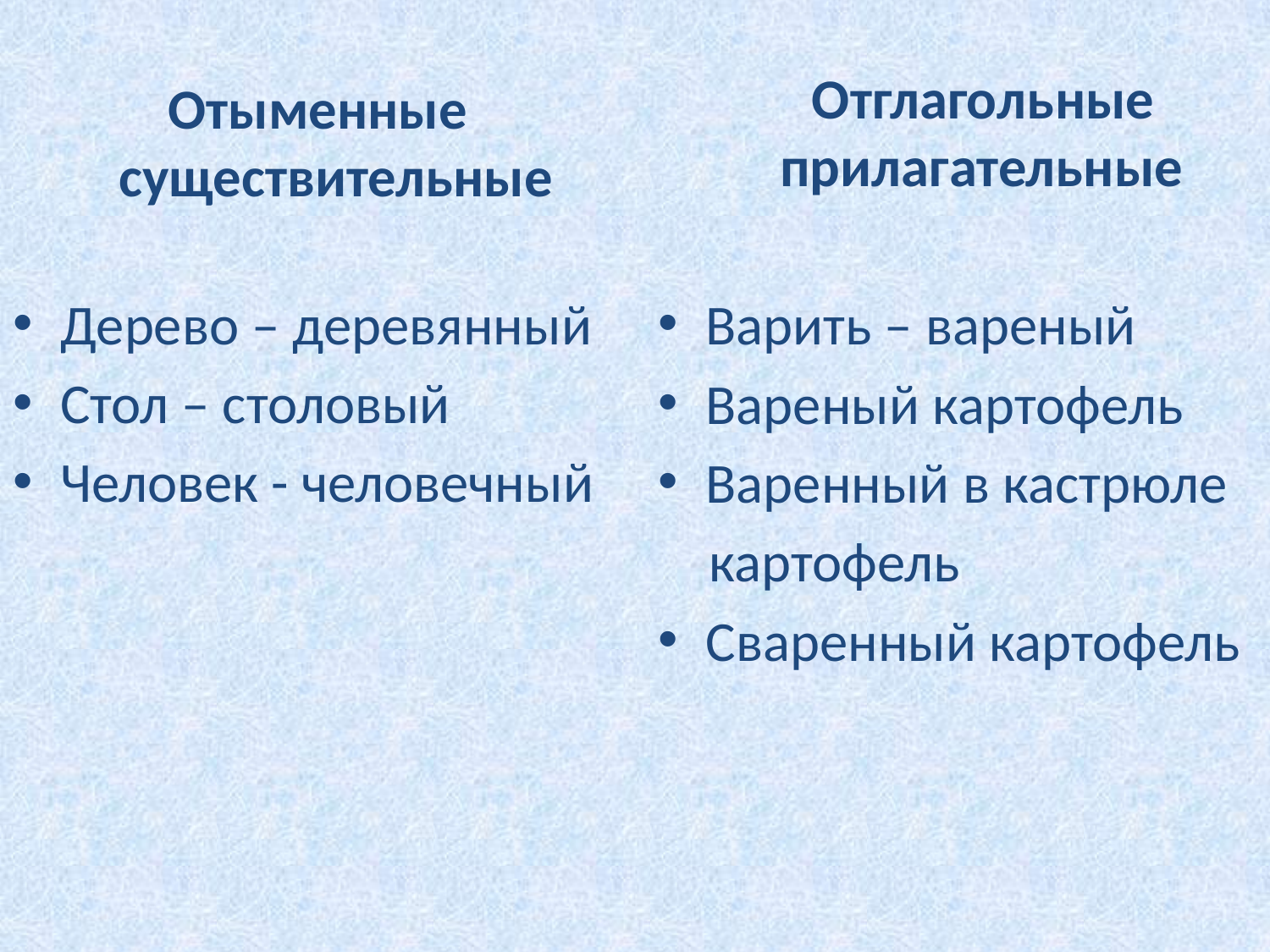

Отглагольные прилагательные

Варить – вареный
Вареный картофель
Варенный в кастрюле
    картофель
Сваренный картофель
 Отыменные существительные

Дерево – деревянный
Стол – столовый
Человек - человечный